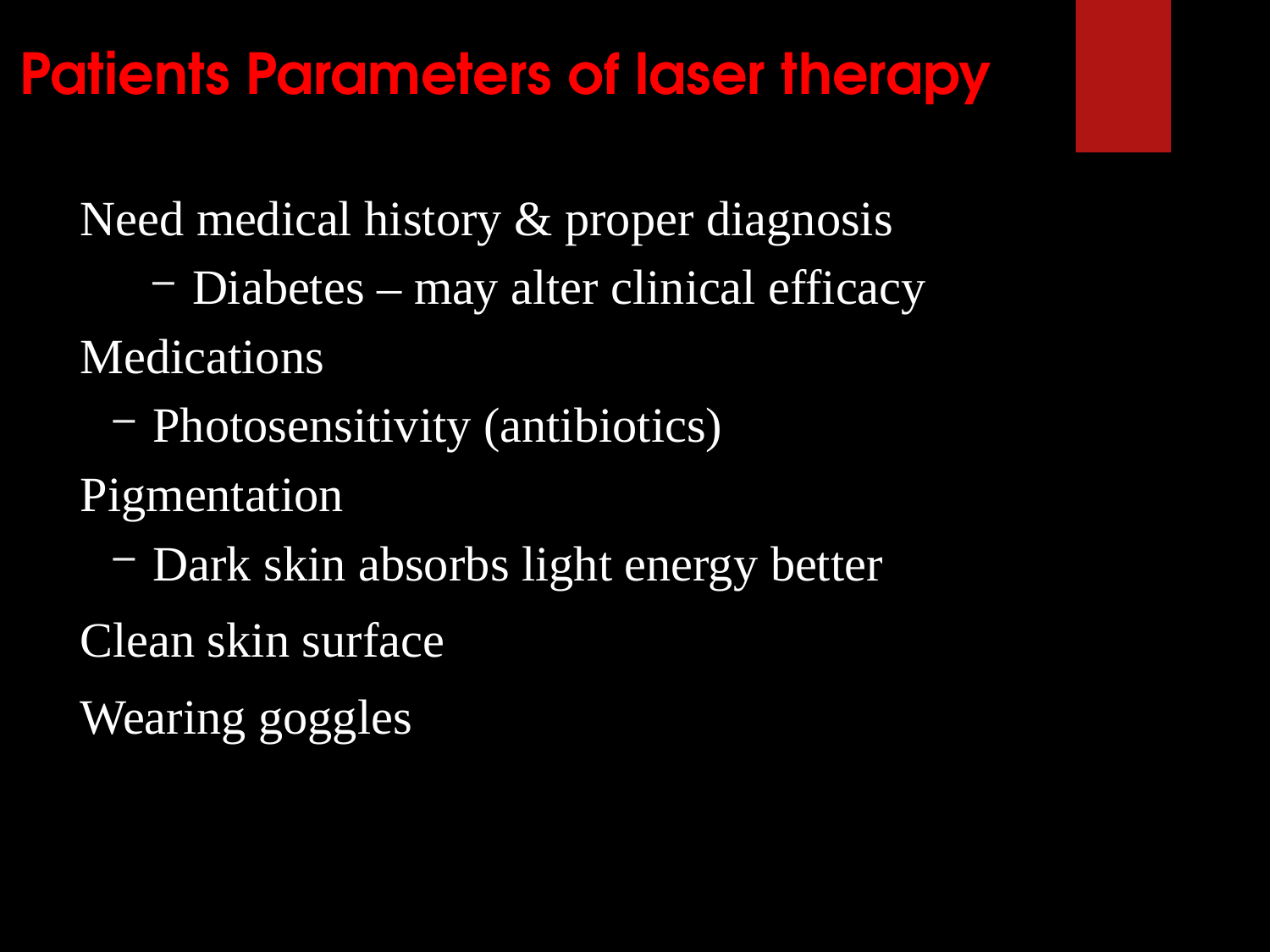

# Patients Parameters of laser therapy
Need medical history & proper diagnosis
Diabetes – may alter clinical efficacy
Medications
Photosensitivity (antibiotics)
Pigmentation
Dark skin absorbs light energy better
Clean skin surface
Wearing goggles